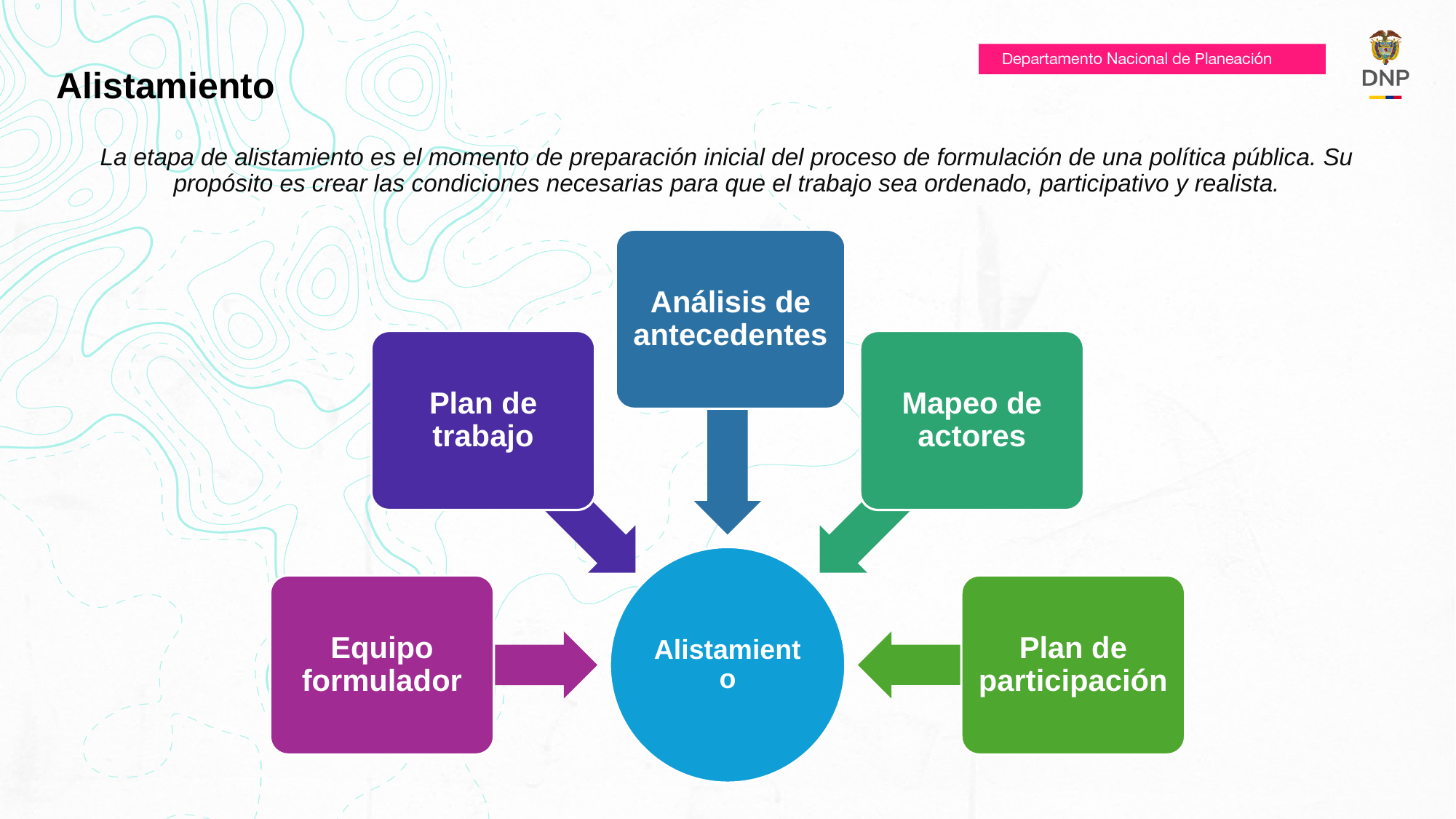

# Alistamiento
La etapa de alistamiento es el momento de preparación inicial del proceso de formulación de una política pública. Su propósito es crear las condiciones necesarias para que el trabajo sea ordenado, participativo y realista.
Análisis de antecedentes
Plan de trabajo
Mapeo de actores

Alistamiento
Equipo formulador
Plan de participación